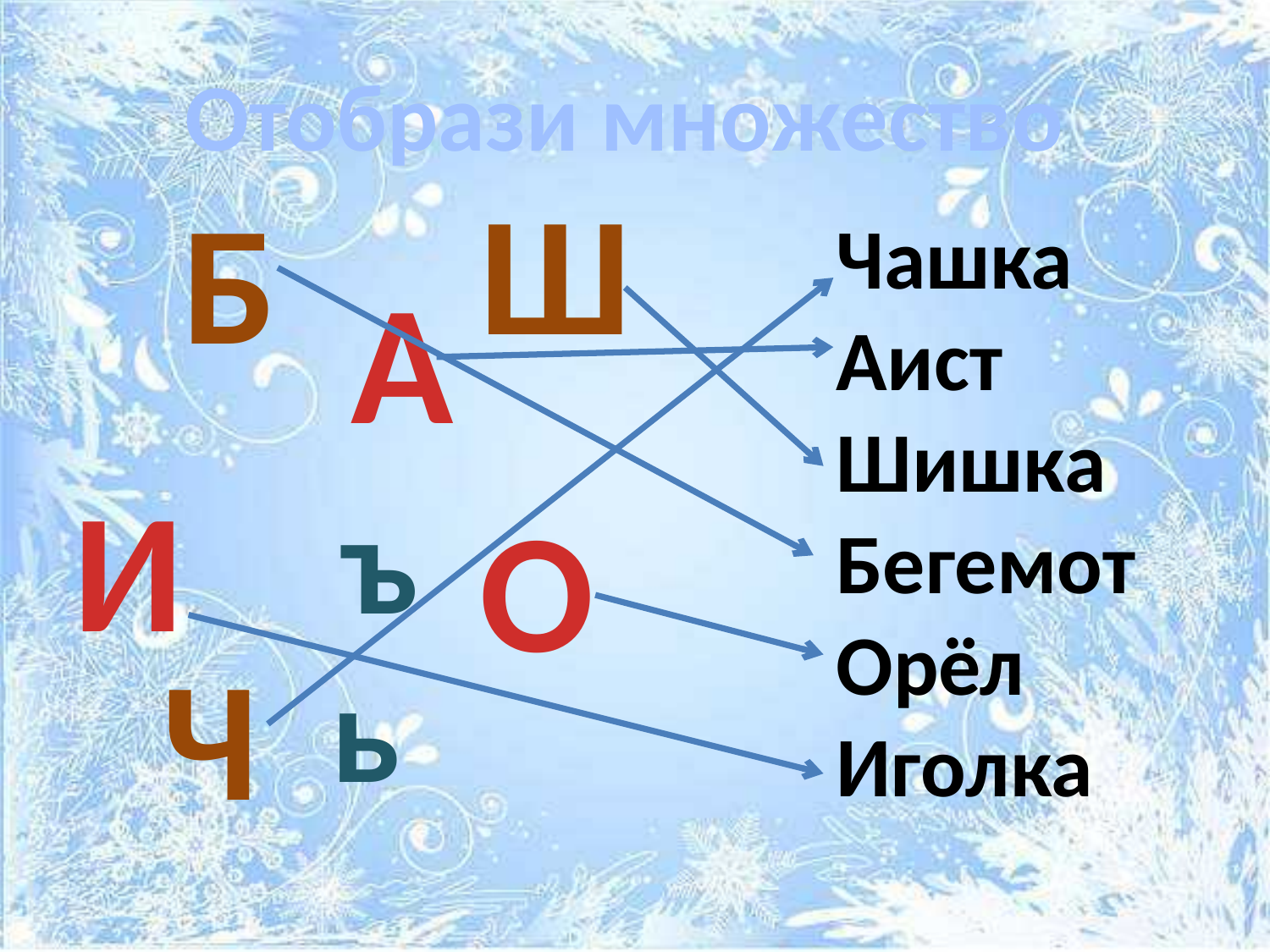

Отобрази множество
Ш
Б
Чашка
Аист
Шишка
Бегемот
Орёл
Иголка

А
И
ъ
О
Ч
ь